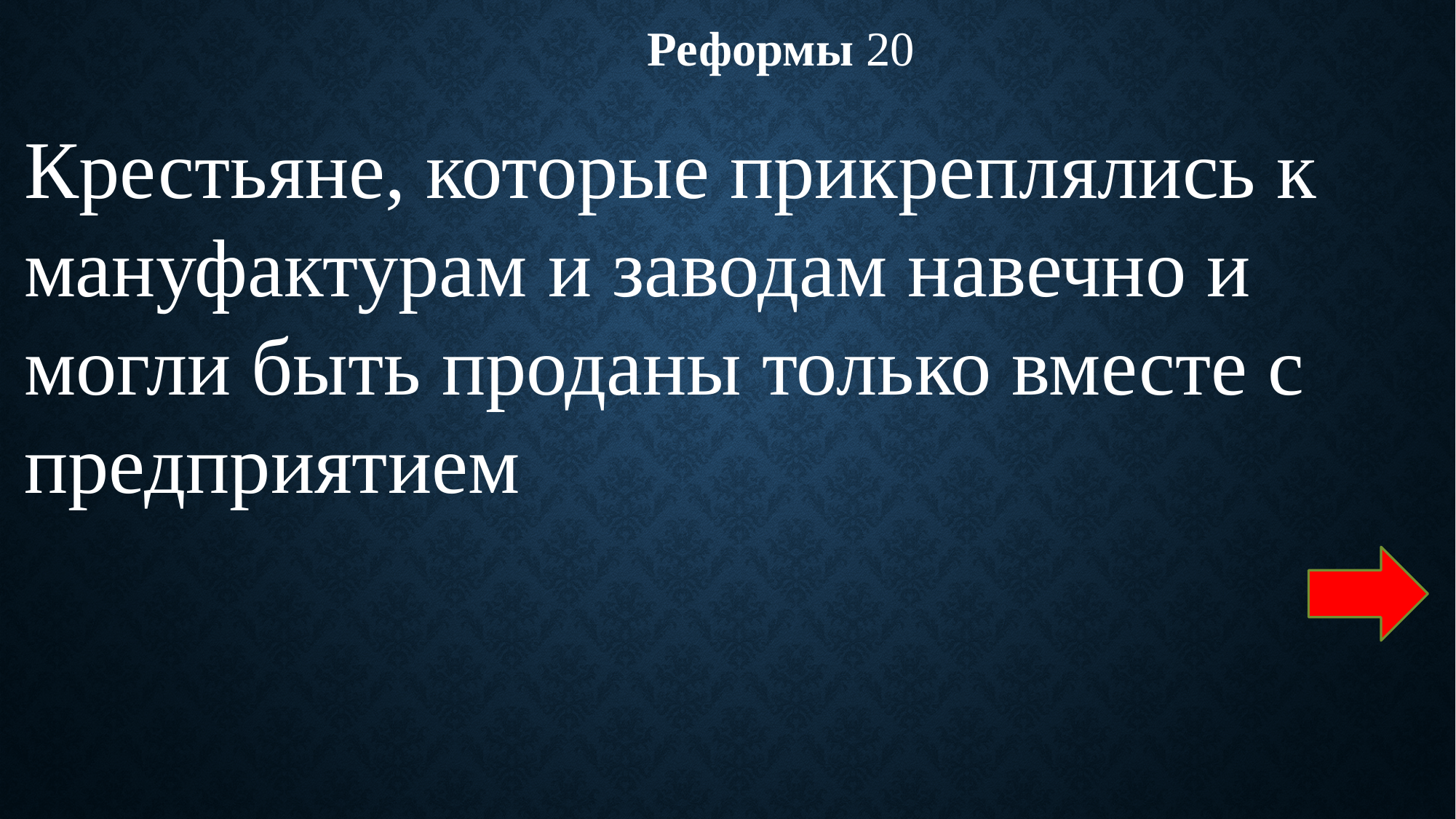

Реформы 20

Крестьяне, которые прикреплялись к мануфактурам и заводам навечно и могли быть проданы только вместе с предприятием